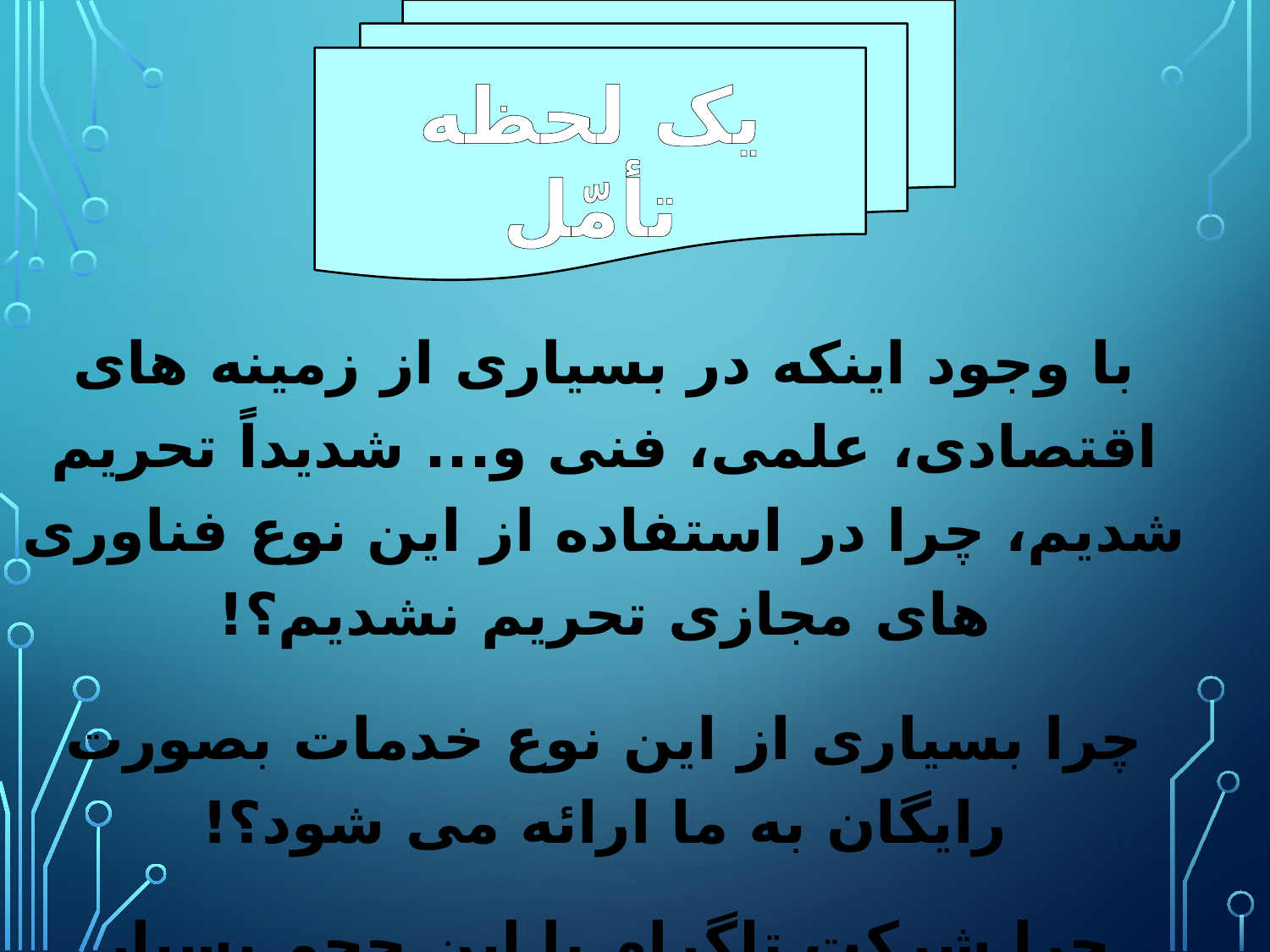

یک لحظه تأمّل
با وجود اینکه در بسیاری از زمینه های اقتصادی، علمی، فنی و... شدیداً تحریم شدیم، چرا در استفاده از این نوع فناوری های مجازی تحریم نشدیم؟!

چرا بسیاری از این نوع خدمات بصورت رایگان به ما ارائه می شود؟!

چرا شرکت تلگرام با این حجم بسیار کاربر، نه تنها هزینه ای بابت              خدمات خود نمی گیرد بلکه هیچ نوع تبلیغاتی نیز در شبکه خود               قرار نمی دهد؟!